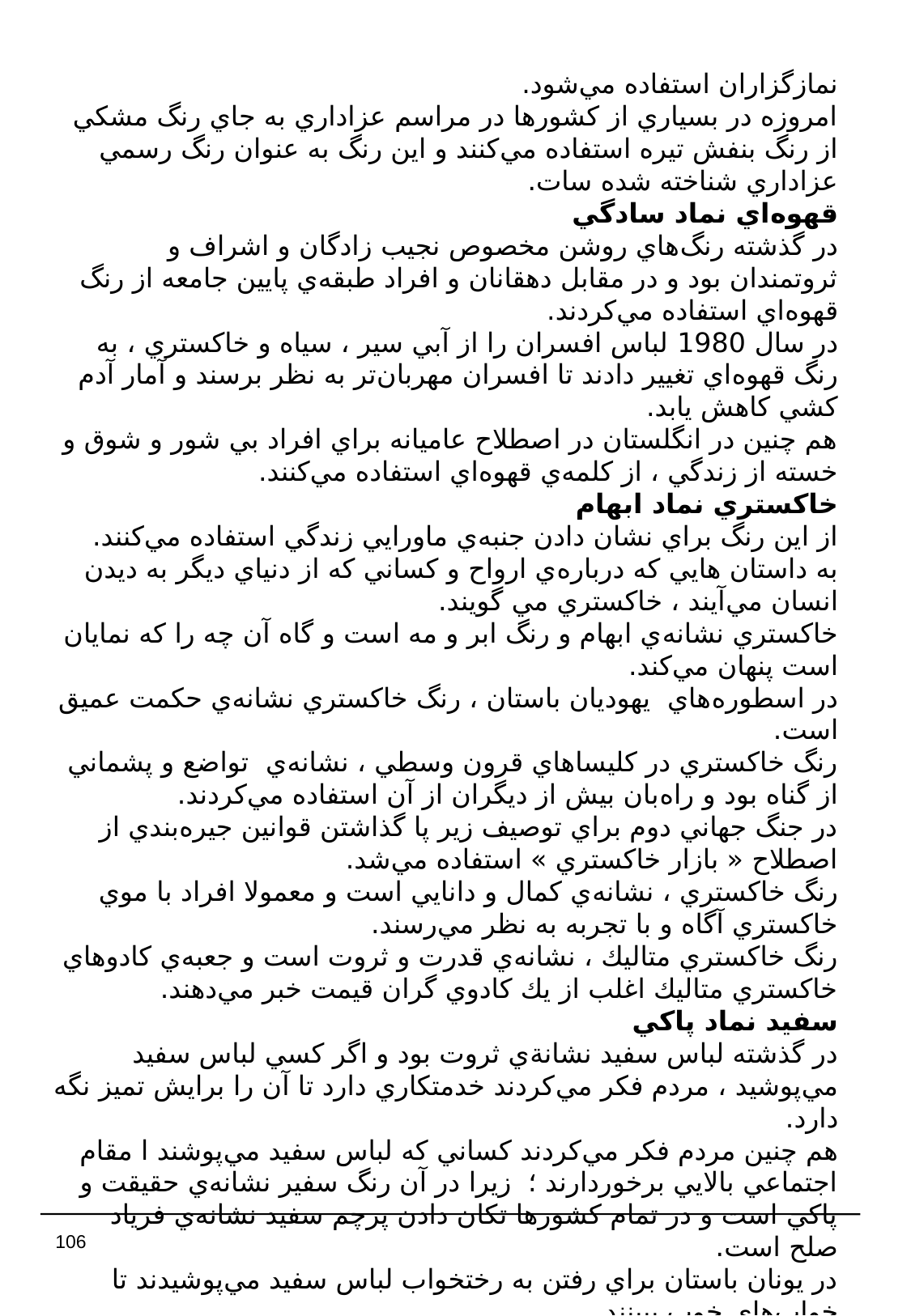

نمازگزاران استفاده مي‌شود.
امروزه در بسياري از كشورها در مراسم عزاداري به جاي رنگ مشكي از رنگ بنفش تيره استفاده مي‌كنند و اين رنگ به عنوان رنگ رسمي عزاداري شناخته شده سات.
قهوه‌اي نماد سادگي
در گذشته رنگ‌هاي روشن مخصوص نجيب زادگان و اشراف و ثروتمندان بود و در مقابل دهقانان و افراد طبقه‌ي پايين جامعه از رنگ قهوه‌اي استفاده مي‌كردند.
در سال 1980 لباس افسران را از آبي سير ، سياه و خاكستري ، به رنگ قهوه‌اي تغيير دادند تا افسران مهربان‌‌‌تر به نظر برسند و آمار آدم كشي كاهش يابد.
هم چنين در انگلستان در اصطلاح عاميانه براي افراد بي شور و شوق و خسته از زندگي ، از كلمه‌ي قهوه‌اي استفاده مي‌كنند.
خاكستري نماد ابهام
از اين رنگ براي نشان دادن جنبه‌ي ماورايي زندگي استفاده مي‌كنند.
به داستان هايي كه درباره‌ي ارواح و كساني كه از دنياي ديگر به ديدن انسان مي‌آيند ، خاكستري مي گويند.
خاكستري نشانه‌ي ابهام و رنگ ابر و مه است و گاه آن چه را كه نمايان است پنهان مي‌كند.
در اسطوره‌هاي  يهوديان باستان ، رنگ خاكستري نشانه‌ي حكمت عميق است.
رنگ خاكستري در كليساهاي قرون وسطي ، نشانه‌ي  تواضع و پشماني از گناه بود و راه‌بان بيش از ديگران از آن استفاده مي‌كردند.
در جنگ جهاني دوم براي توصيف زير پا گذاشتن قوانين جيره‌بندي از اصطلاح « بازار خاكستري » استفاده مي‌شد.
رنگ خاكستري ، نشانه‌ي كمال و دانايي است و معمولا افراد با موي خاكستري آگاه و با تجربه به نظر مي‌‌رسند.
رنگ خاكستري متاليك ، نشانه‌ي قدرت و ثروت است و جعبه‌ي كادوهاي خاكستري متاليك اغلب از يك كادوي گران قيمت خبر مي‌دهند.
سفيد نماد پاكي
در گذشته لباس سفيد نشانة‌ي ثروت بود و اگر كسي لباس سفيد مي‌پوشيد ، مردم فكر مي‌كردند خدمتكاري دارد تا آن را برايش تميز نگه دارد.
هم چنين مردم فكر مي‌كردند كساني كه لباس سفيد مي‌پوشند ا مقام اجتماعي بالايي برخوردارند ؛  زيرا در آن رنگ سفير نشانه‌ي حقيقت و پاكي است و در تمام كشورها تكان دادن پرچم سفيد نشانه‌ي فرياد صلح است.
در يونان باستان براي رفتن به رختخواب لباس سفيد مي‌پوشيدند تا خواب‌هاي خوب ببينند.
در هند ، چين و ژاپن رنگ سفيد مرگ و عزا را به خاطر مي‌آورد و اين به دليل همراهي رنگ سفيد با بهشت و فرشتگان است.
106